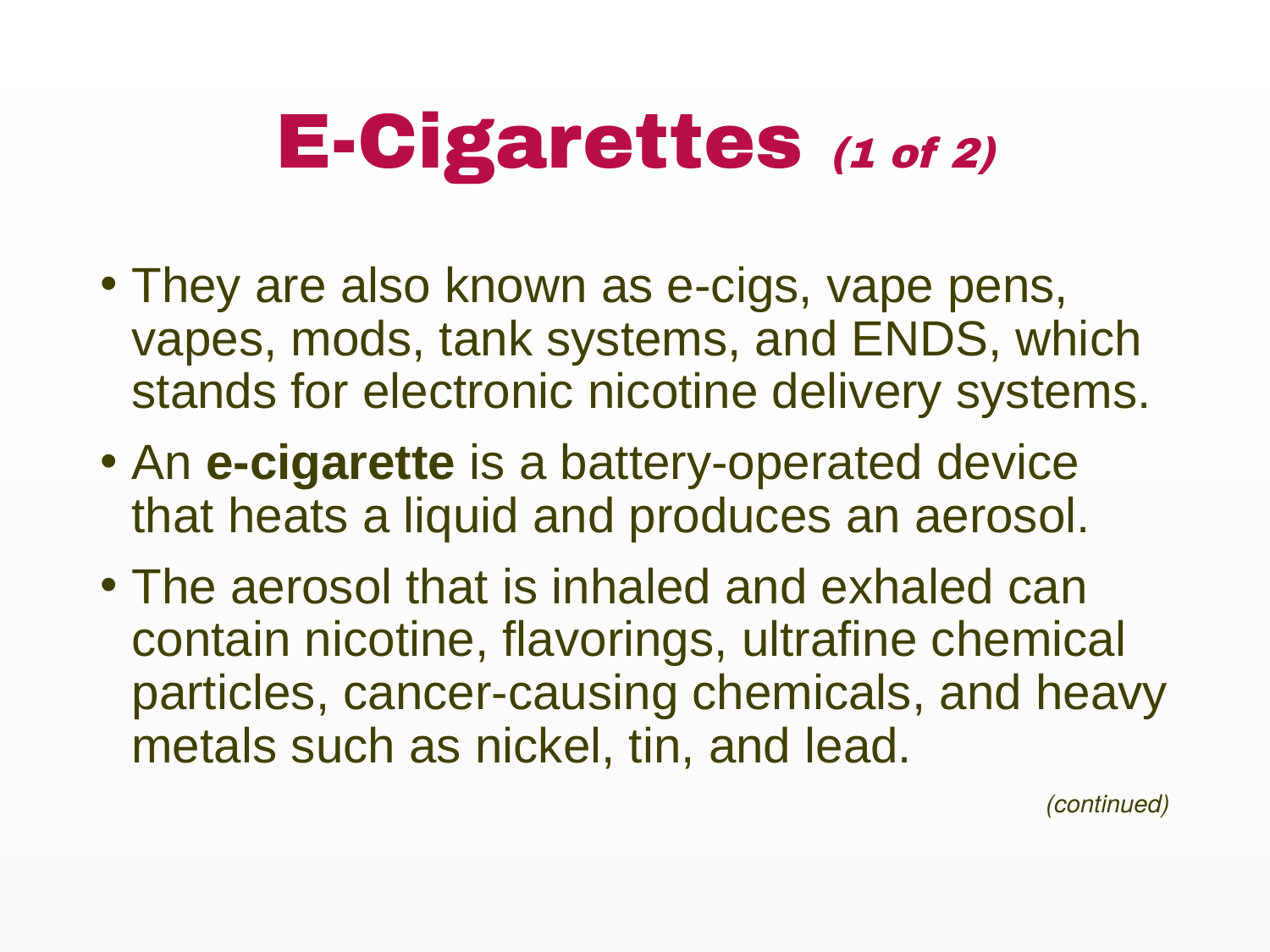

# E-Cigarettes (1 of 2)
They are also known as e-cigs, vape pens, vapes, mods, tank systems, and ENDS, which stands for electronic nicotine delivery systems.
An e-cigarette is a battery-operated device that heats a liquid and produces an aerosol.
The aerosol that is inhaled and exhaled can contain nicotine, flavorings, ultrafine chemical particles, cancer-causing chemicals, and heavy metals such as nickel, tin, and lead.
(continued)